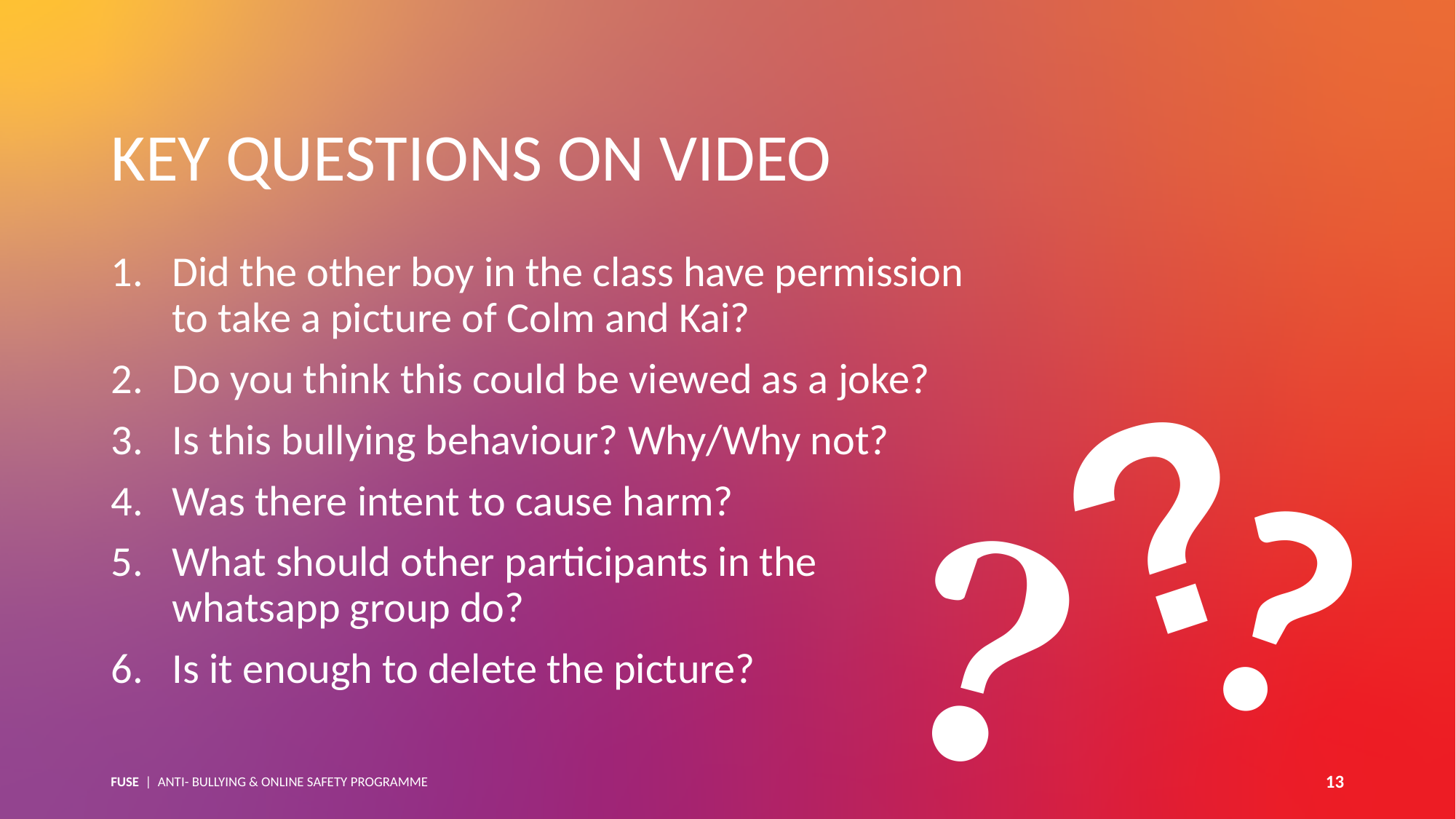

KEY QUESTIONS ON VIDEO
Did the other boy in the class have permission to take a picture of Colm and Kai?
Do you think this could be viewed as a joke?
Is this bullying behaviour? Why/Why not?
Was there intent to cause harm?
What should other participants in the whatsapp group do?
Is it enough to delete the picture?

?
?
?
FUSE  |  ANTI- BULLYING & ONLINE SAFETY PROGRAMME
13